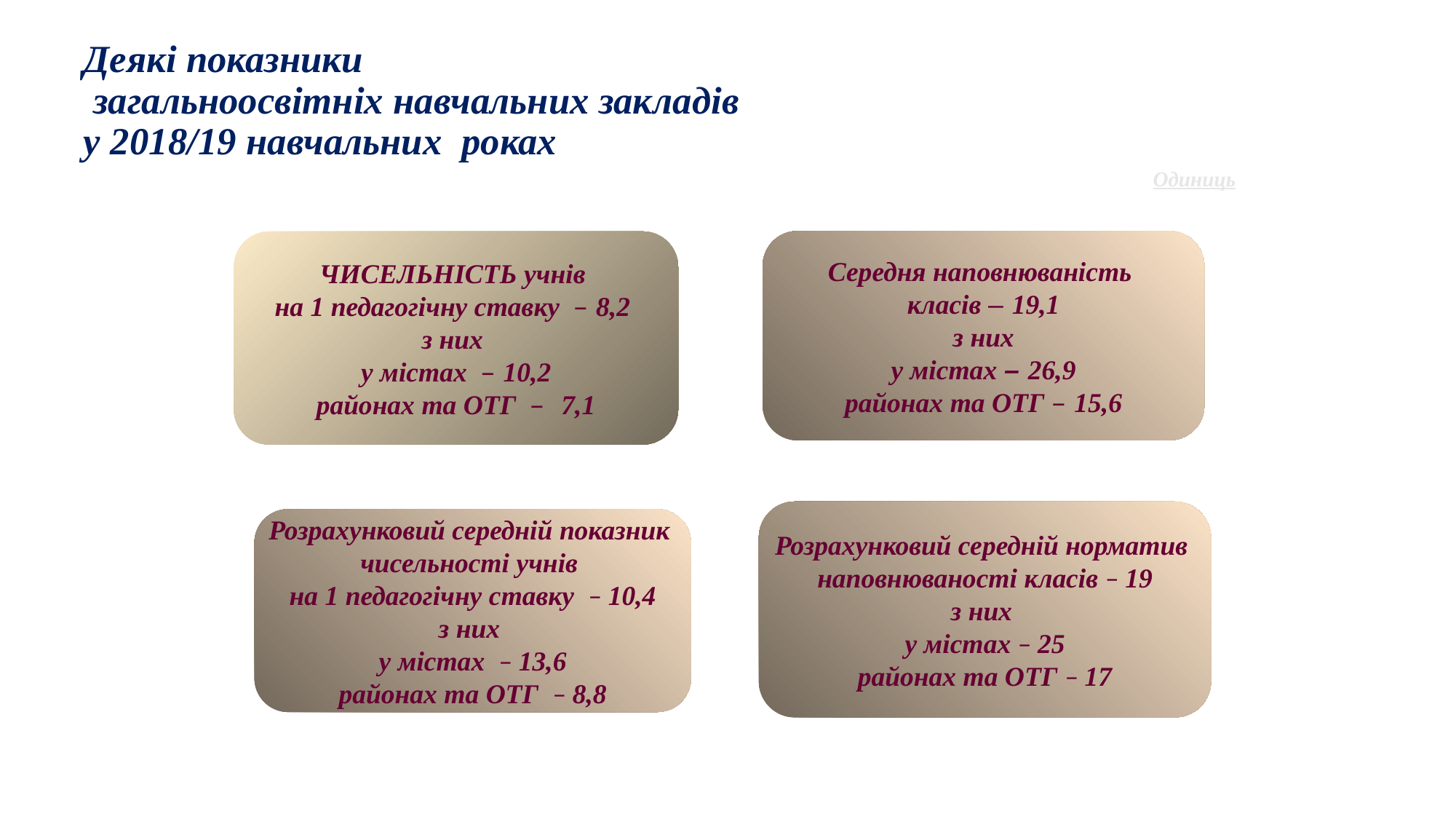

# Деякі показники загальноосвітніх навчальних закладів у 2018/19 навчальних  роках
Одиниць
Середня наповнюваність
класів – 19,1
з них
у містах – 26,9
районах та ОТГ – 15,6
ЧИСЕЛЬНІСТЬ учнів
на 1 педагогічну ставку  – 8,2
з них
у містах  – 10,2
районах та ОТГ  –  7,1
Розрахунковий середній норматив
наповнюваності класів – 19
з них
у містах – 25
районах та ОТГ – 17
Розрахунковий середній показник
чисельності учнів
на 1 педагогічну ставку  – 10,4
з них
у містах  – 13,6
районах та ОТГ  – 8,8